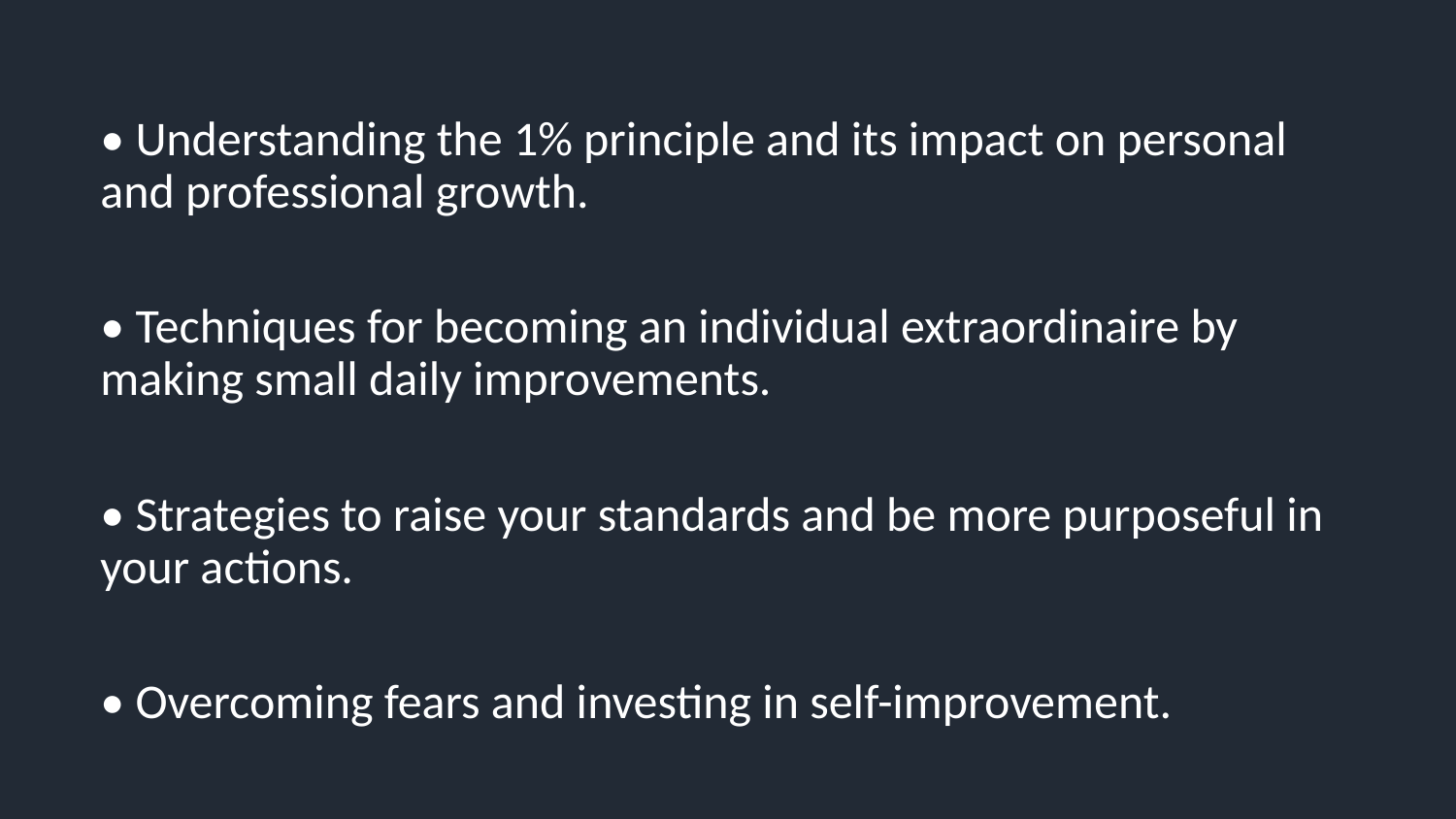

• Understanding the 1% principle and its impact on personal and professional growth.

• Techniques for becoming an individual extraordinaire by making small daily improvements.

• Strategies to raise your standards and be more purposeful in your actions.

• Overcoming fears and investing in self-improvement.